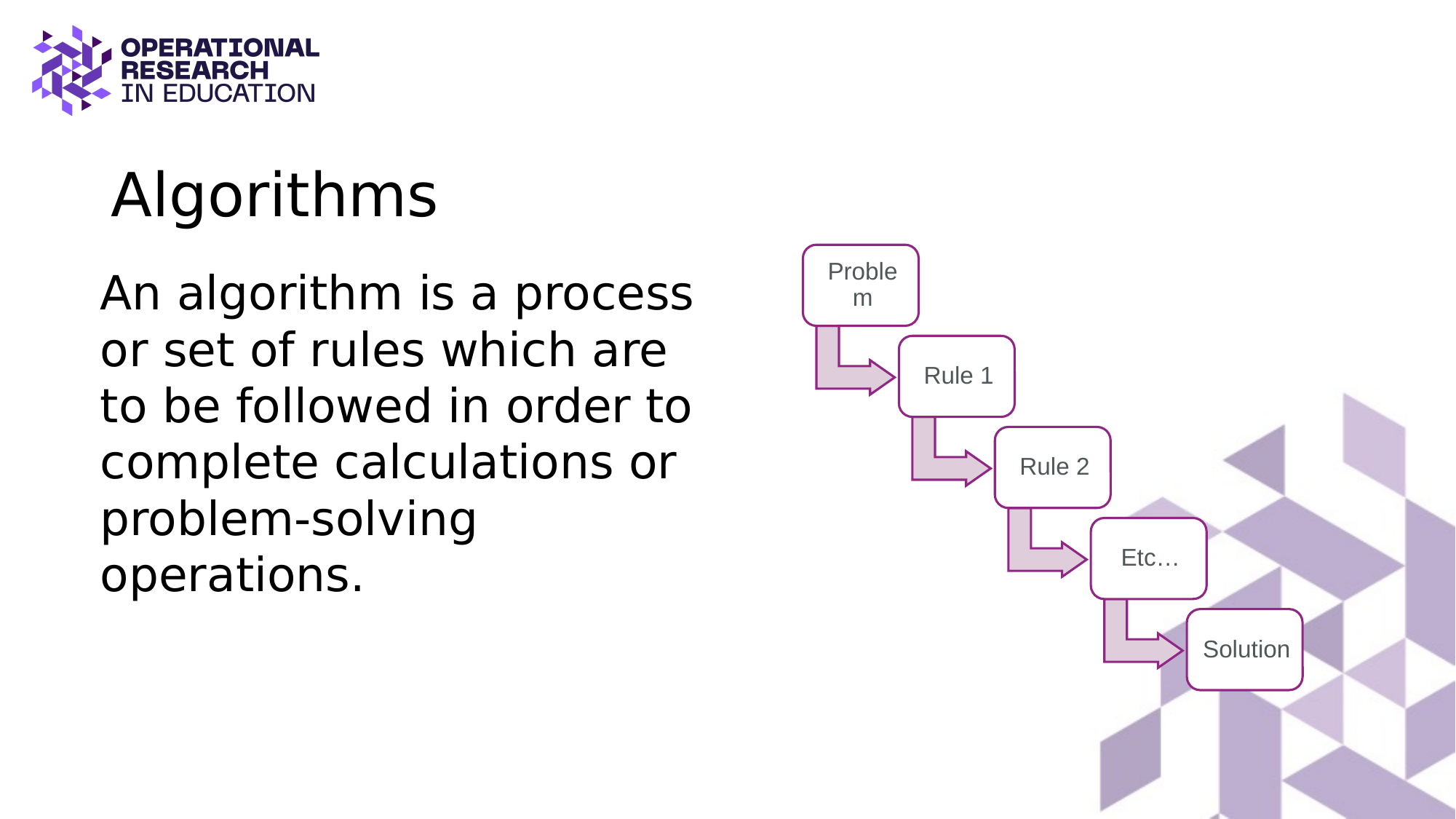

# Algorithms
Problem
Rule 1
Rule 2
Etc…
Solution
An algorithm is a process or set of rules which are to be followed in order to complete calculations or problem-solving operations.